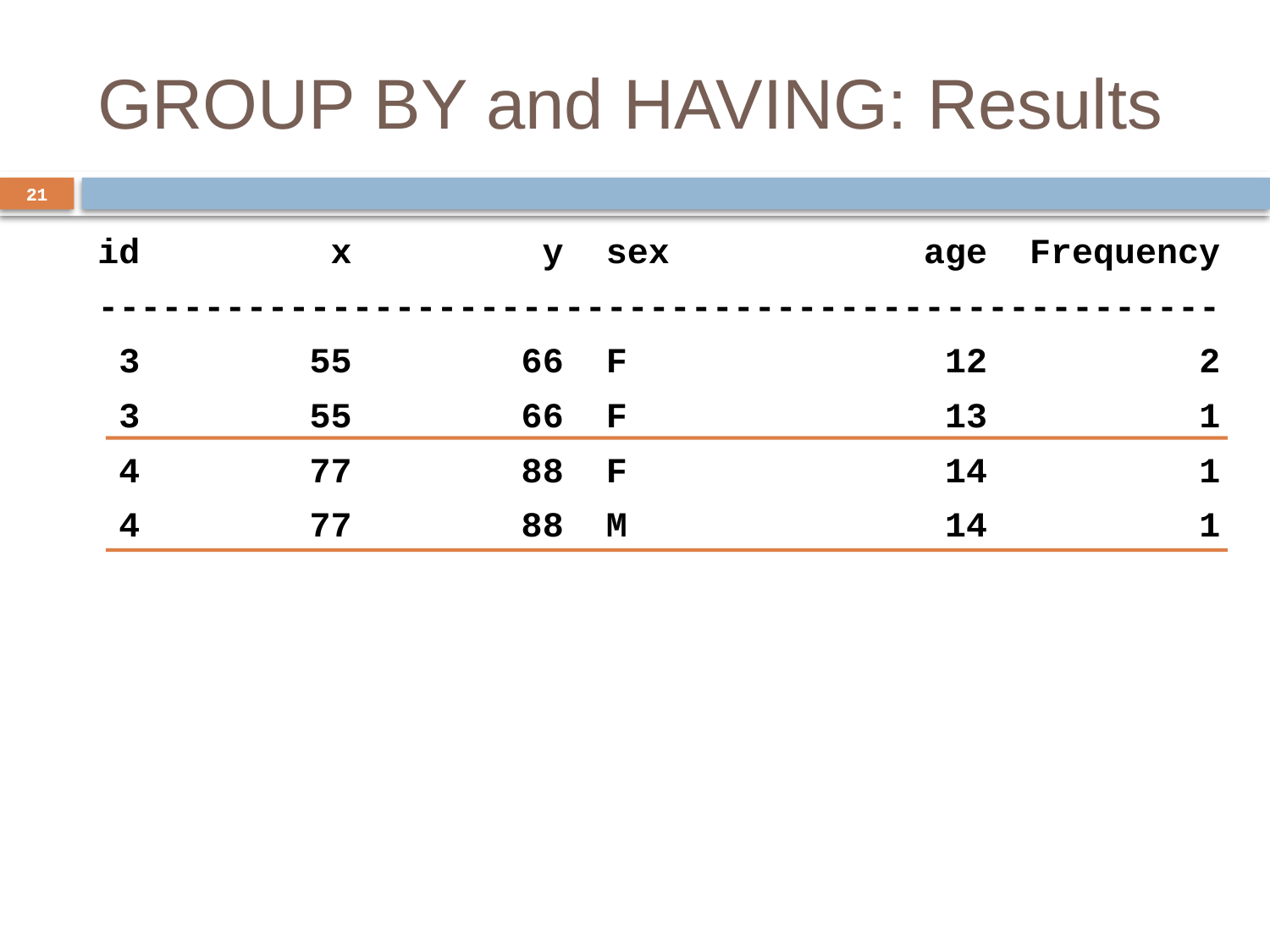

GROUP BY and HAVING: Results
21
21
id         x         y  sex            age  Frequency
-----------------------------------------------------
 3        55        66  F               12          2
 3        55        66  F               13          1
 4        77        88  F               14          1
 4        77        88  M               14          1